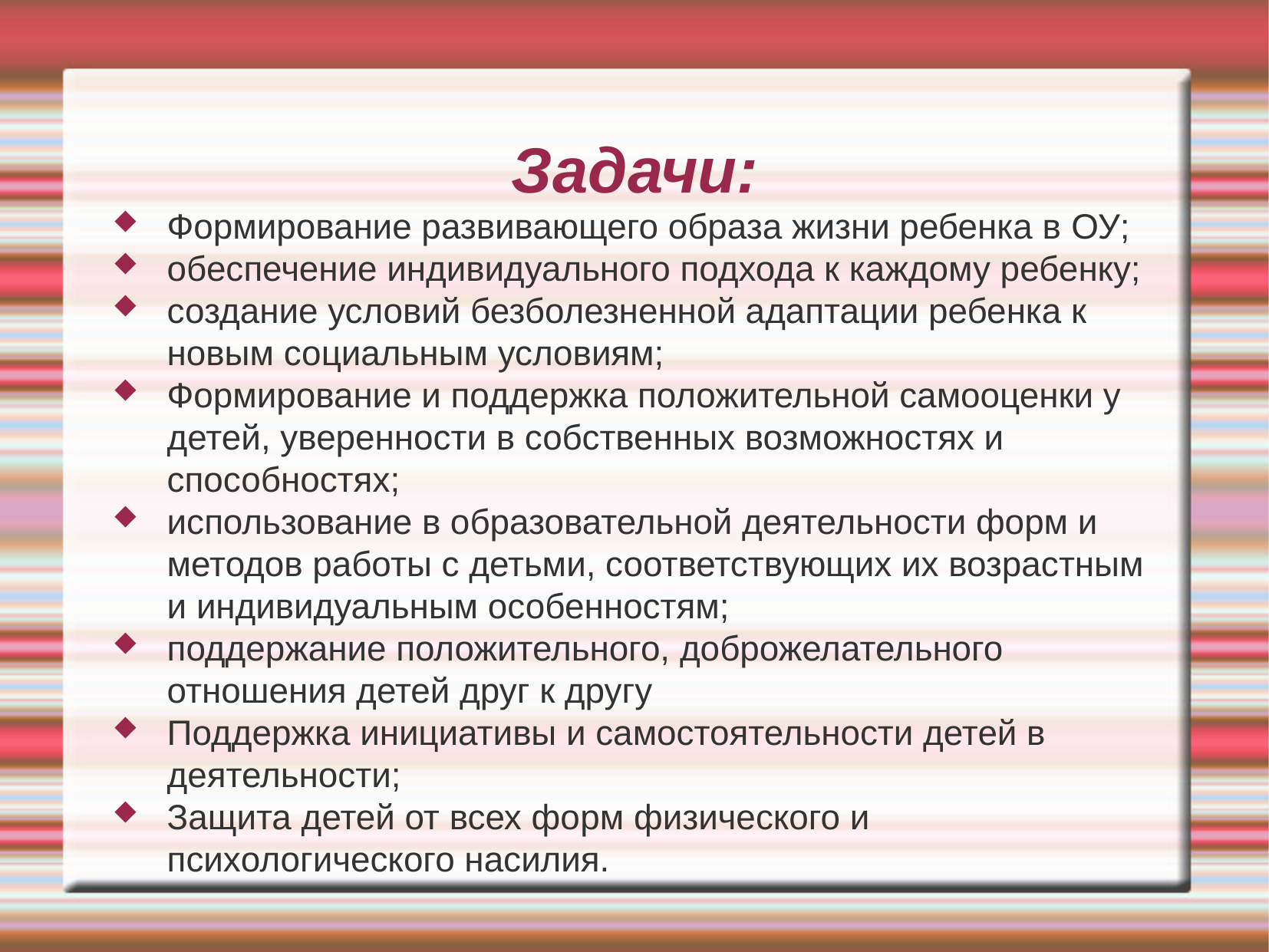

Задачи:
Формирование развивающего образа жизни ребенка в ОУ;
обеспечение индивидуального подхода к каждому ребенку;
создание условий безболезненной адаптации ребенка к новым социальным условиям;
Формирование и поддержка положительной самооценки у детей, уверенности в собственных возможностях и способностях;
использование в образовательной деятельности форм и методов работы с детьми, соответствующих их возрастным и индивидуальным особенностям;
поддержание положительного, доброжелательного отношения детей друг к другу
Поддержка инициативы и самостоятельности детей в деятельности;
Защита детей от всех форм физического и психологического насилия.